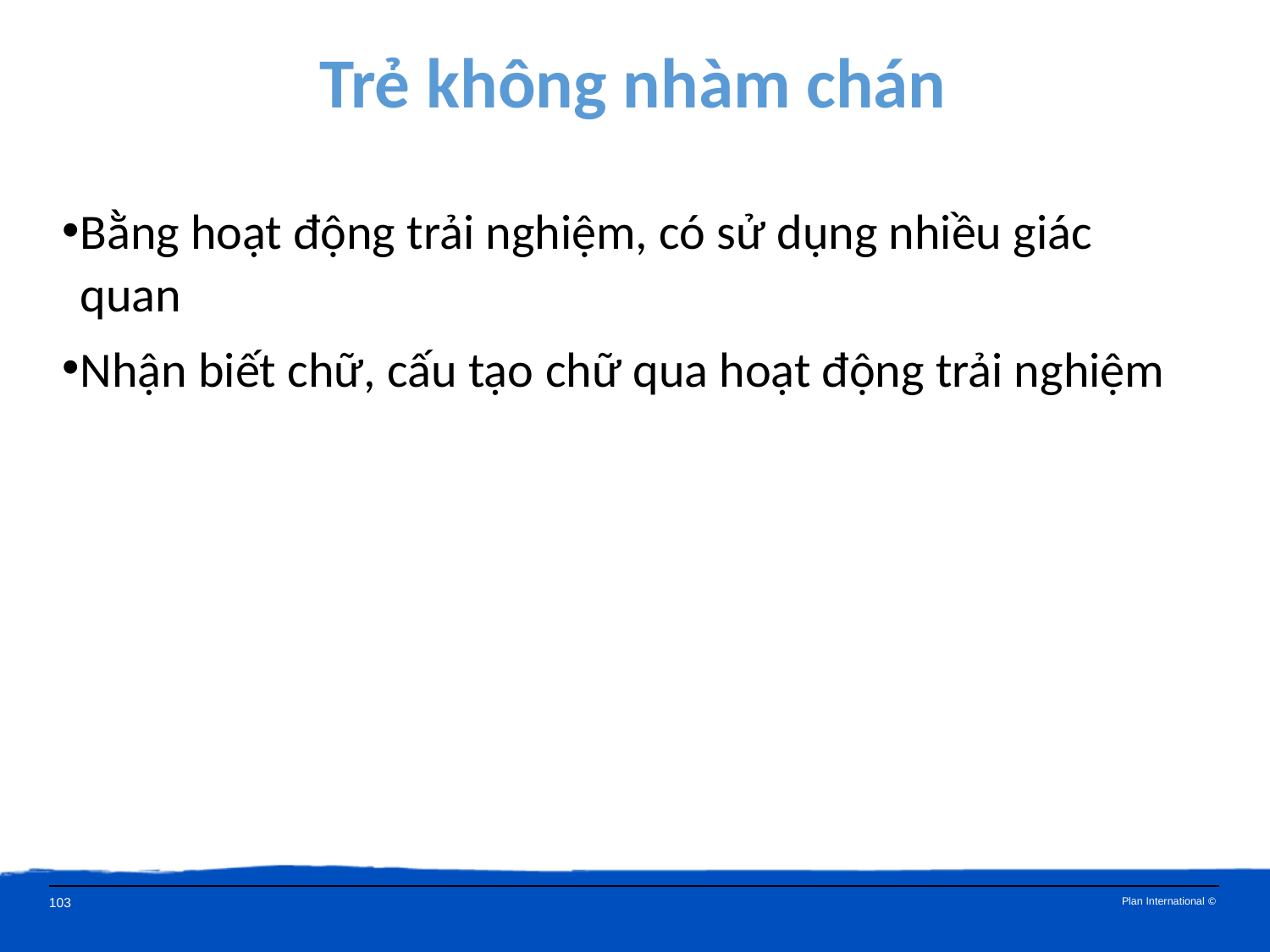

Trẻ không nhàm chán
Bằng hoạt động trải nghiệm, có sử dụng nhiều giác quan
Nhận biết chữ, cấu tạo chữ qua hoạt động trải nghiệm
103